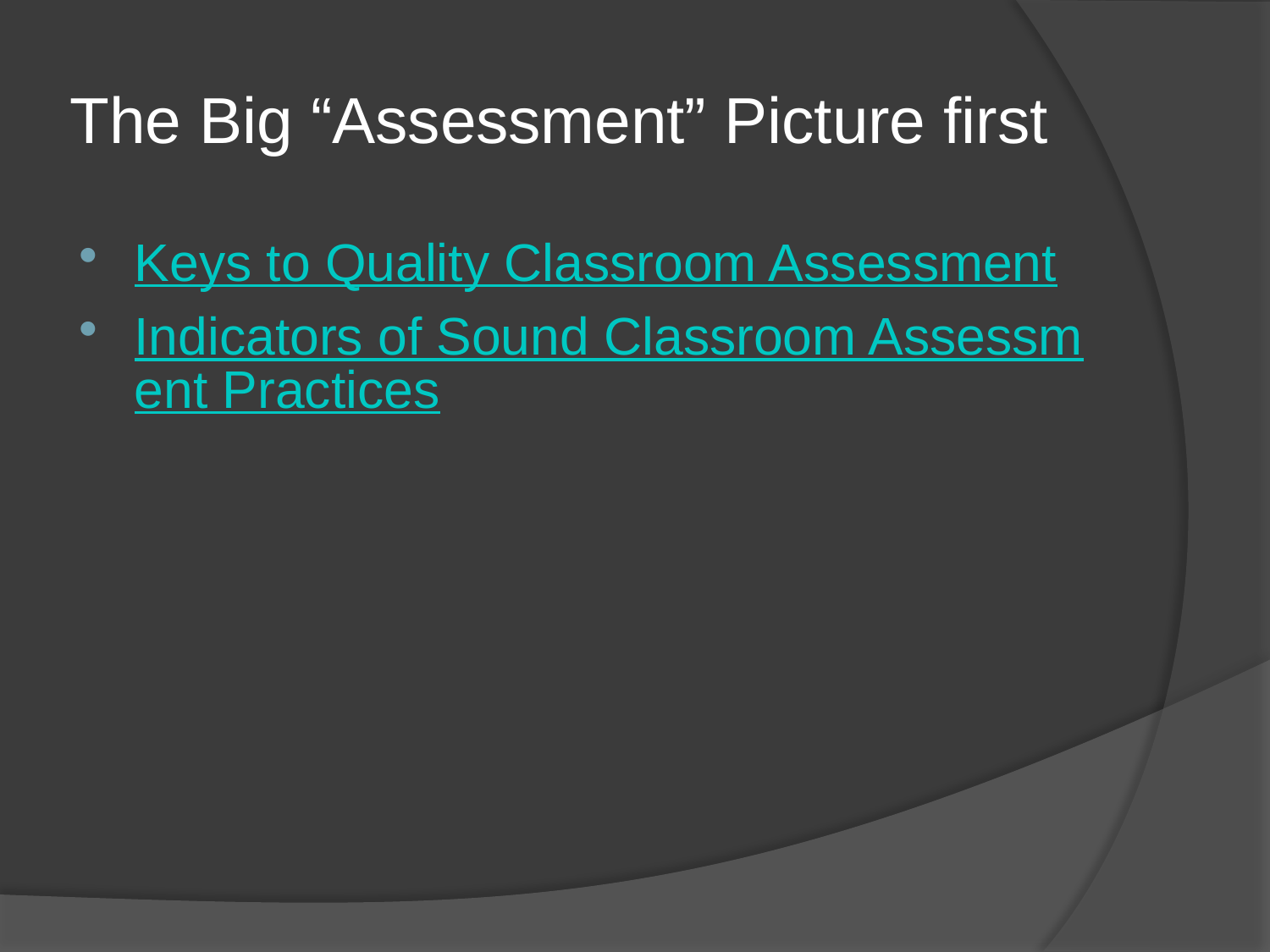

# The Big “Assessment” Picture first
Keys to Quality Classroom Assessment
Indicators of Sound Classroom Assessment Practices